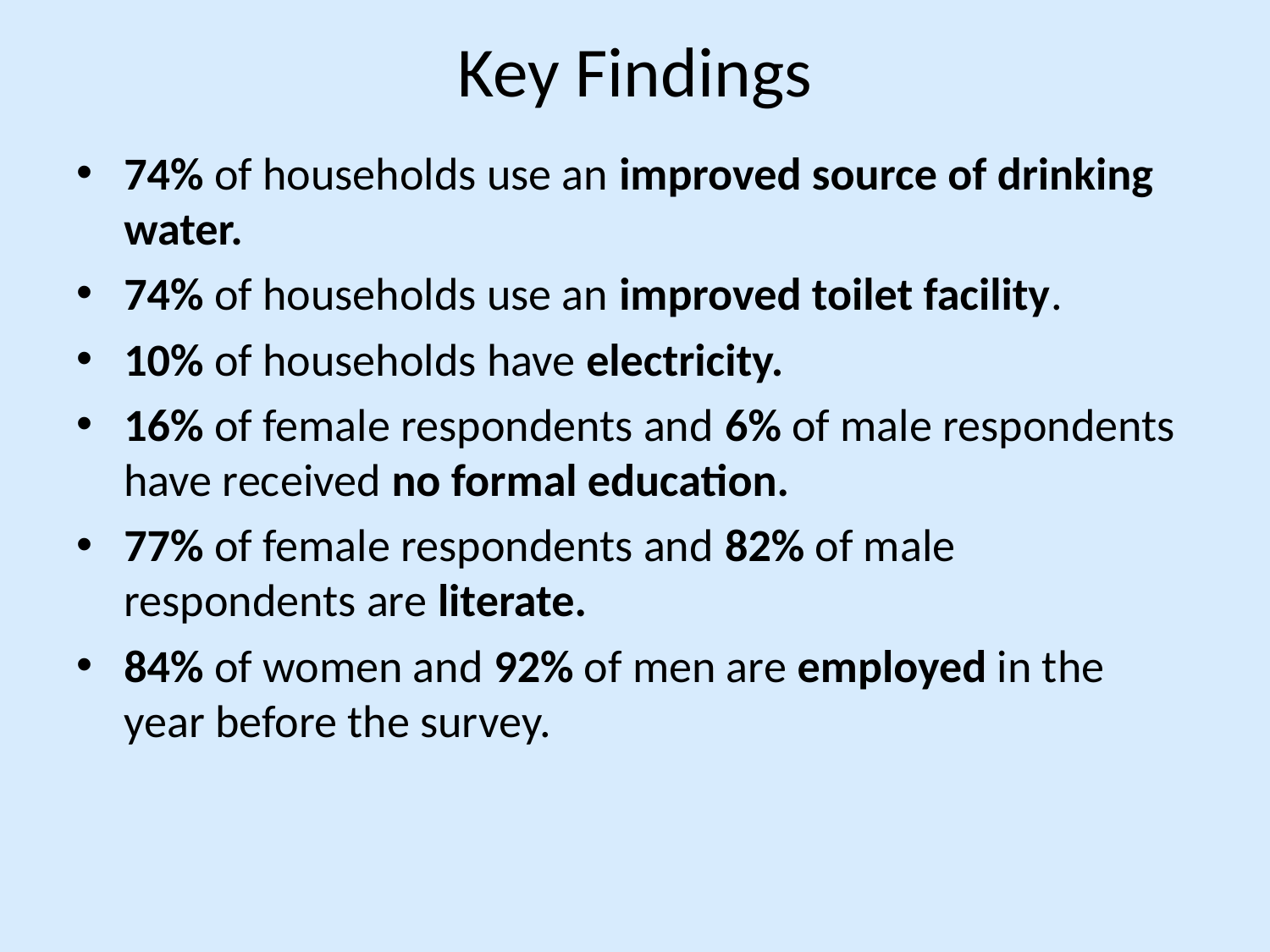

# Key Findings
74% of households use an improved source of drinking water.
74% of households use an improved toilet facility.
10% of households have electricity.
16% of female respondents and 6% of male respondents have received no formal education.
77% of female respondents and 82% of male respondents are literate.
84% of women and 92% of men are employed in the year before the survey.